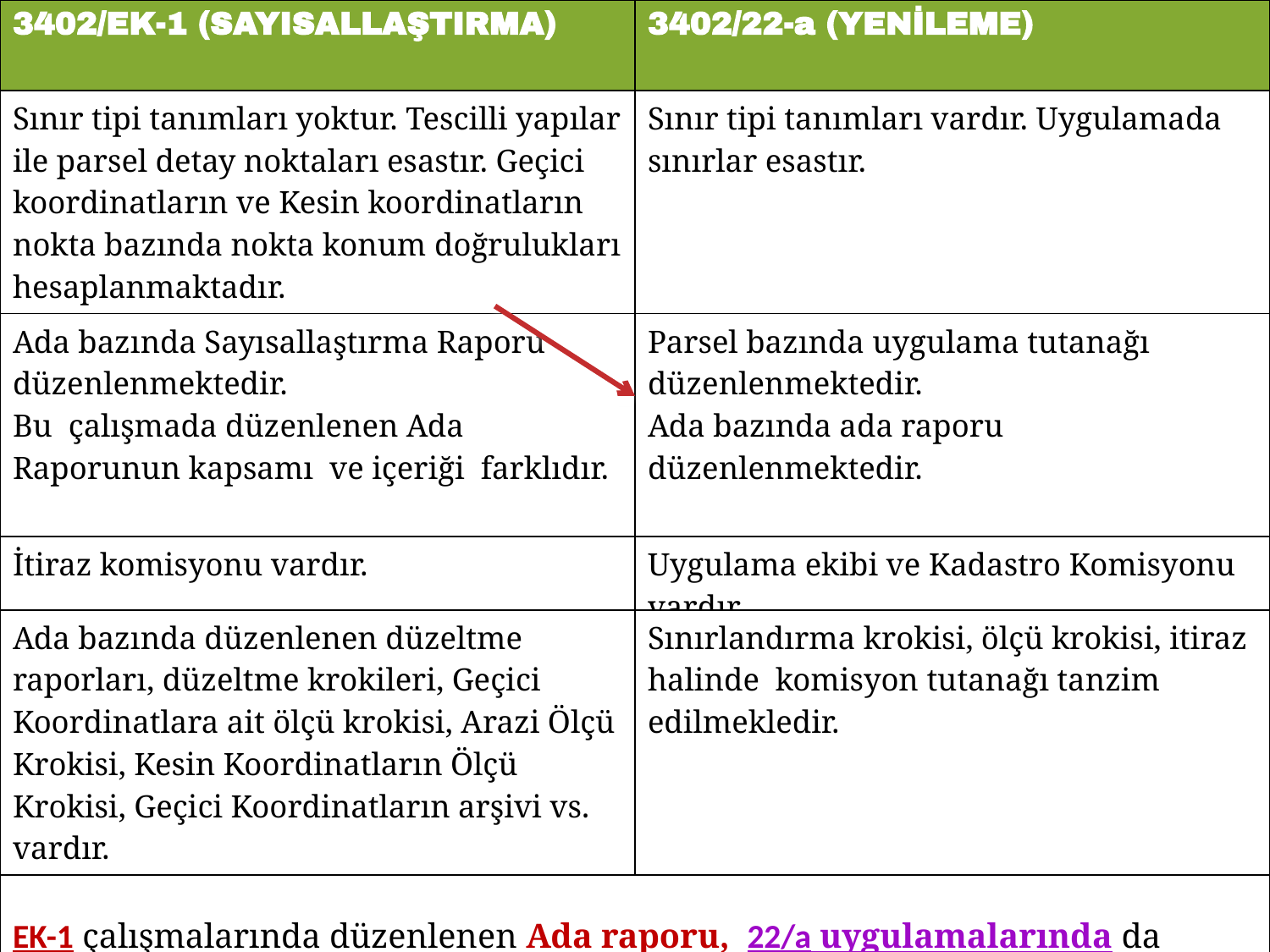

| 3402/EK-1 (SAYISALLAŞTIRMA) | 3402/22-a (YENİLEME) |
| --- | --- |
| Sınır tipi tanımları yoktur. Tescilli yapılar ile parsel detay noktaları esastır. Geçici koordinatların ve Kesin koordinatların nokta bazında nokta konum doğrulukları hesaplanmaktadır. | Sınır tipi tanımları vardır. Uygulamada sınırlar esastır. |
| --- | --- |
| Ada bazında Sayısallaştırma Raporu düzenlenmektedir. Bu çalışmada düzenlenen Ada Raporunun kapsamı ve içeriği farklıdır. | Parsel bazında uygulama tutanağı düzenlenmektedir. Ada bazında ada raporu düzenlenmektedir. |
| İtiraz komisyonu vardır. | Uygulama ekibi ve Kadastro Komisyonu vardır. |
| Ada bazında düzenlenen düzeltme raporları, düzeltme krokileri, Geçici Koordinatlara ait ölçü krokisi, Arazi Ölçü Krokisi, Kesin Koordinatların Ölçü Krokisi, Geçici Koordinatların arşivi vs. vardır. | Sınırlandırma krokisi, ölçü krokisi, itiraz halinde komisyon tutanağı tanzim edilmekledir. raporu ve eki kroki de düzenlenmektedir. |
| --- | --- |
| EK-1 çalışmalarında düzenlenen Ada raporu, 22/a uygulamalarında da kullanılan Ada Raporundan farklıdır ve sayısal değerler içeren teknik bir evraktır. |  |